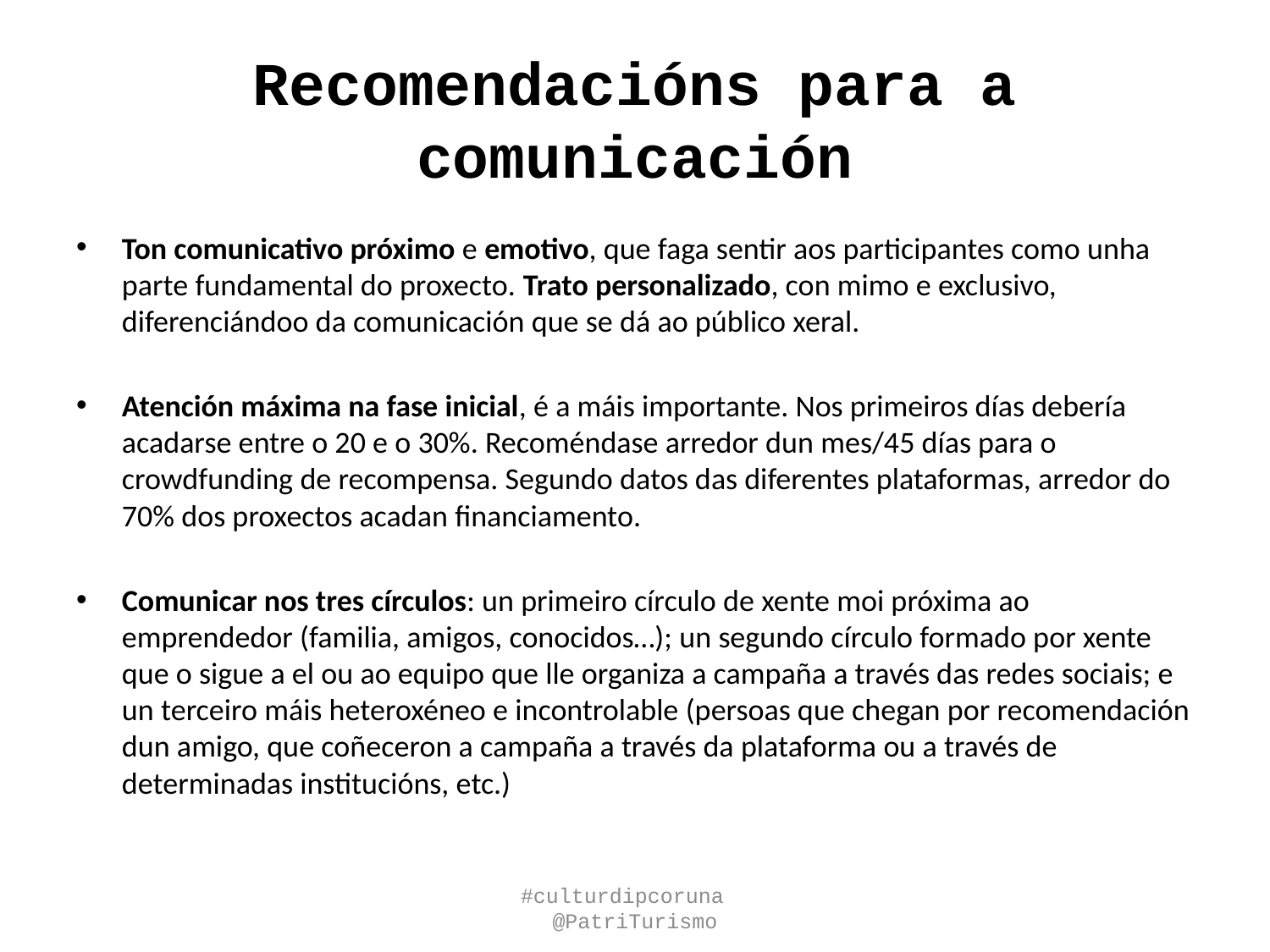

# Recomendacións para a comunicación
Ton comunicativo próximo e emotivo, que faga sentir aos participantes como unha parte fundamental do proxecto. Trato personalizado, con mimo e exclusivo, diferenciándoo da comunicación que se dá ao público xeral.

Atención máxima na fase inicial, é a máis importante. Nos primeiros días debería acadarse entre o 20 e o 30%. Recoméndase arredor dun mes/45 días para o crowdfunding de recompensa. Segundo datos das diferentes plataformas, arredor do 70% dos proxectos acadan financiamento.

Comunicar nos tres círculos: un primeiro círculo de xente moi próxima ao  emprendedor (familia, amigos, conocidos…); un segundo círculo formado por xente que o sigue a el ou ao equipo que lle organiza a campaña a través das redes sociais; e un terceiro máis heteroxéneo e incontrolable (persoas que chegan por recomendación dun amigo, que coñeceron a campaña a través da plataforma ou a través de determinadas institucións, etc.)

#culturdipcoruna   @PatriTurismo